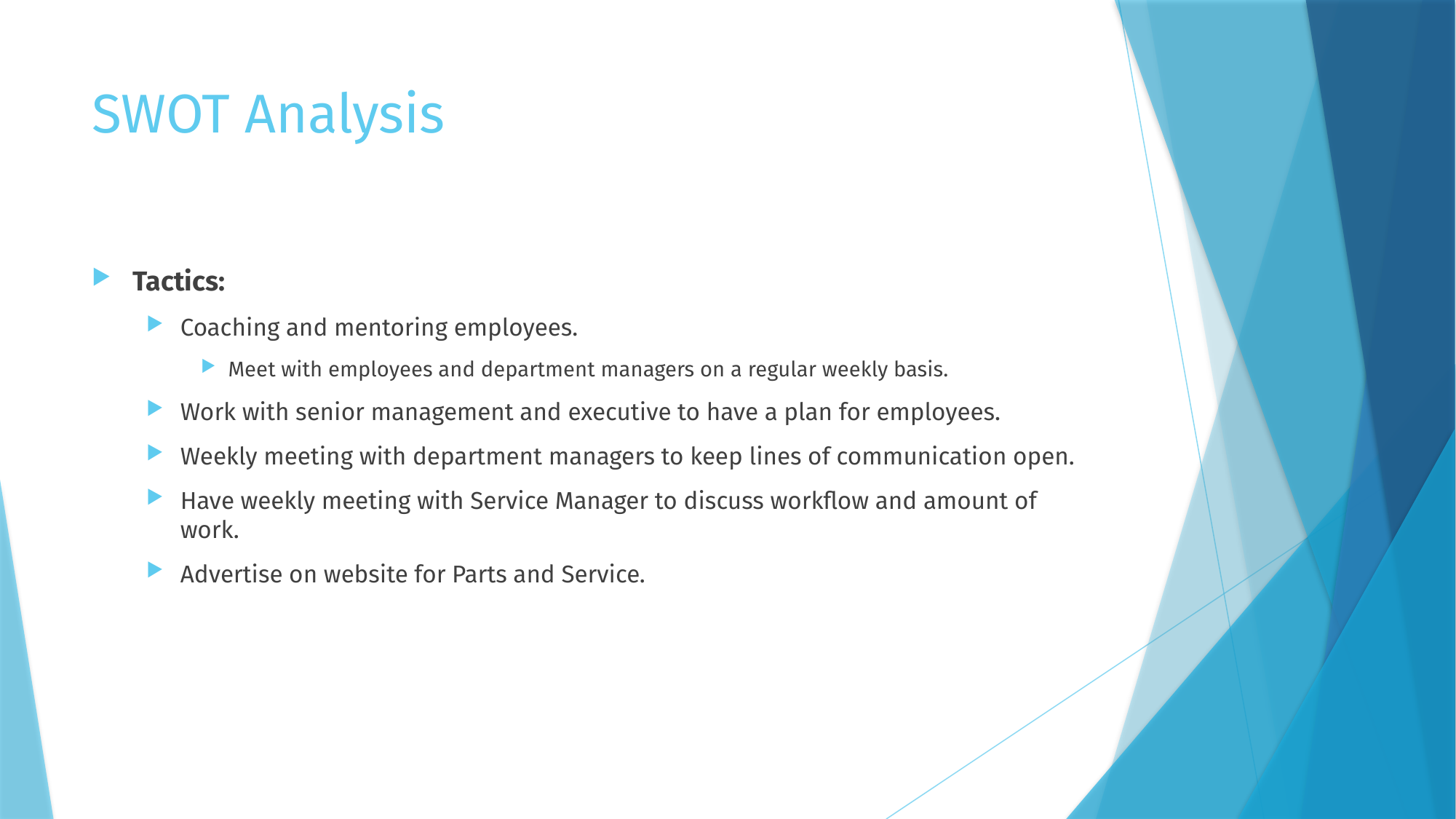

# SWOT Analysis
Tactics:
Coaching and mentoring employees.
Meet with employees and department managers on a regular weekly basis.
Work with senior management and executive to have a plan for employees.
Weekly meeting with department managers to keep lines of communication open.
Have weekly meeting with Service Manager to discuss workflow and amount of work.
Advertise on website for Parts and Service.